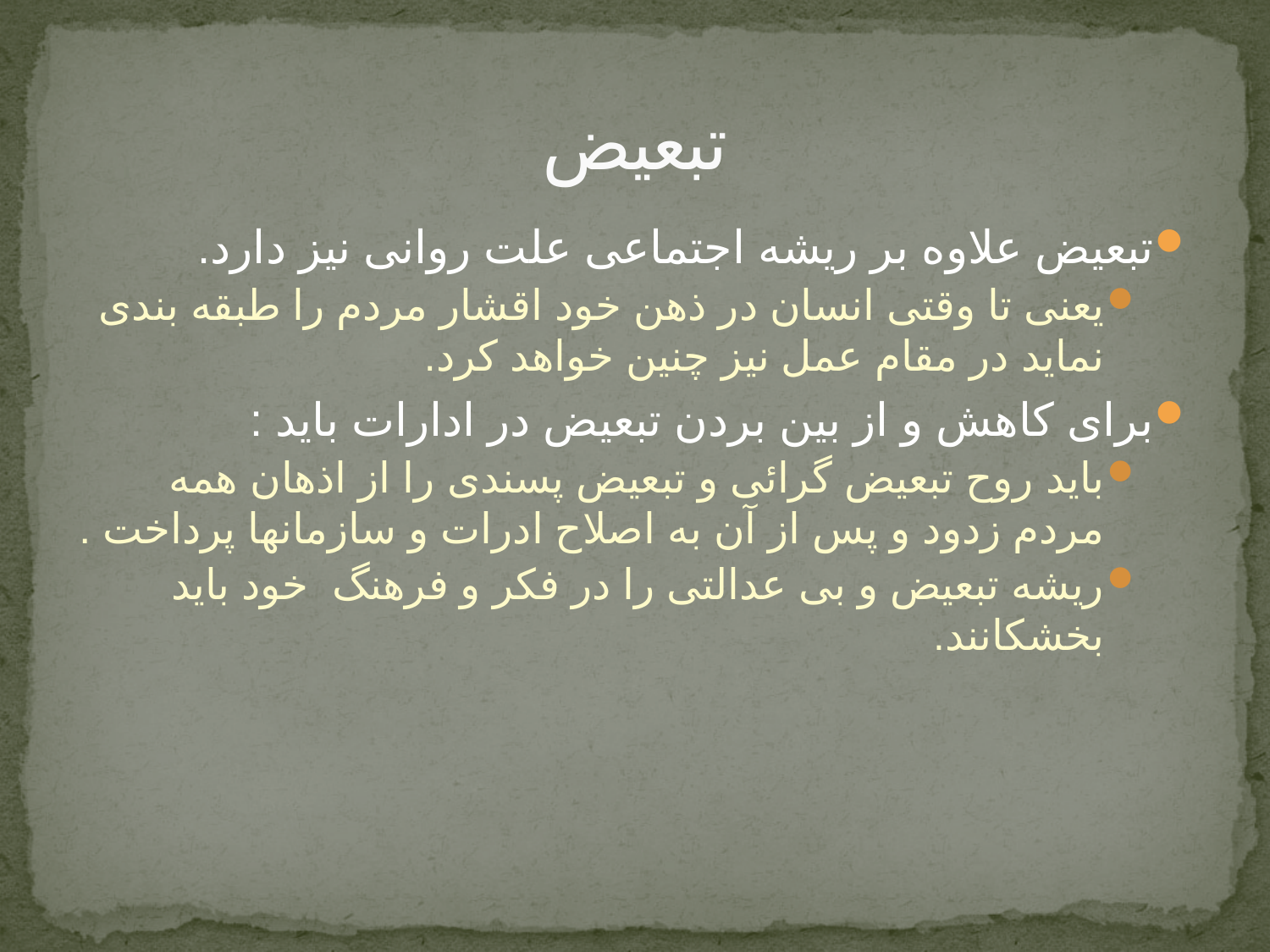

# تبعیض
تبعیض علاوه بر ریشه اجتماعی علت روانی نیز دارد.
یعنی تا وقتی انسان در ذهن خود اقشار مردم را طبقه بندی نماید در مقام عمل نیز چنین خواهد کرد.
برای کاهش و از بین بردن تبعیض در ادارات باید :
باید روح تبعیض گرائی و تبعیض پسندی را از اذهان همه مردم زدود و پس از آن به اصلاح ادرات و سازمانها پرداخت .
ریشه تبعیض و بی عدالتی را در فکر و فرهنگ  خود باید  بخشکانند.